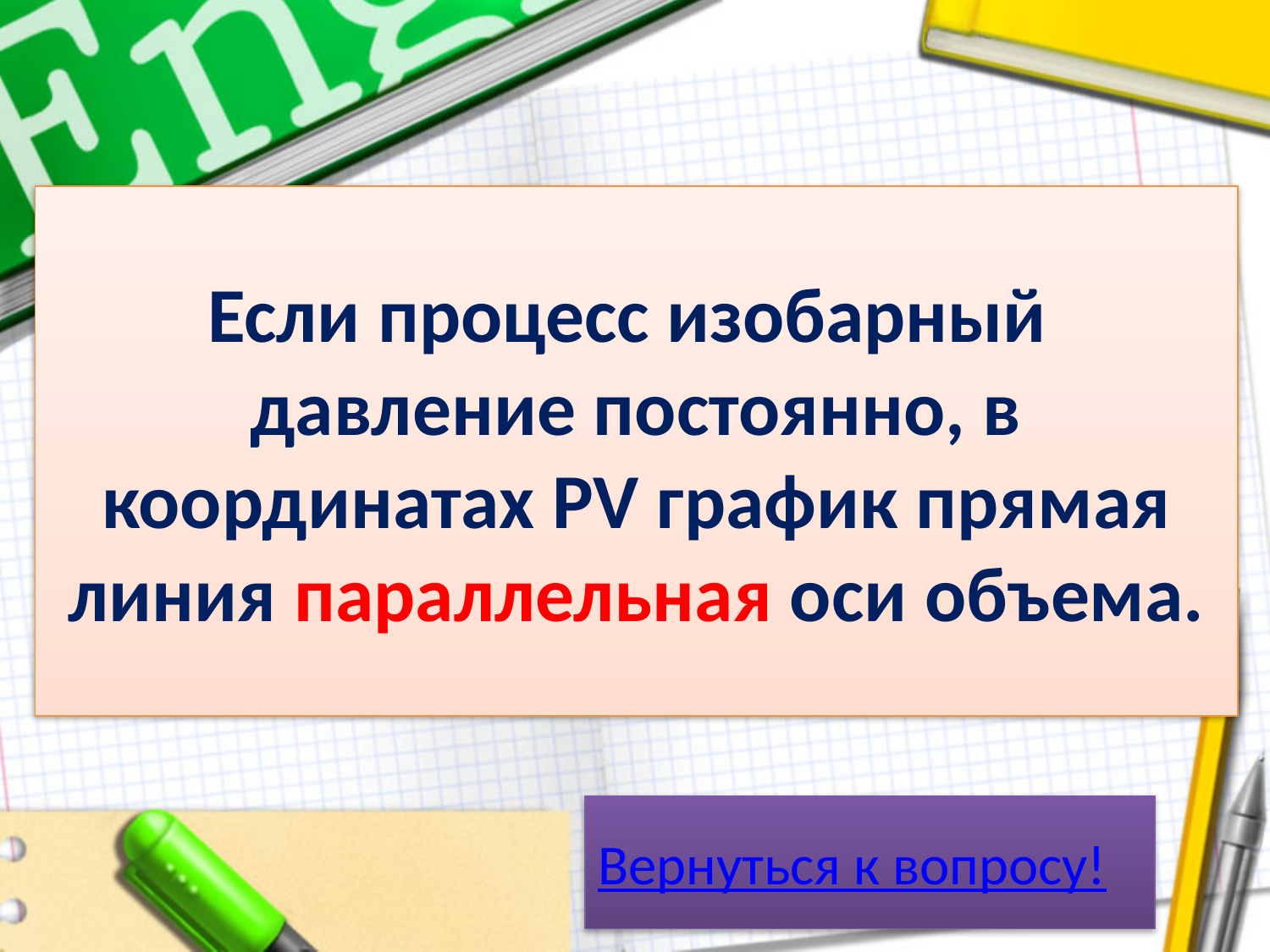

# Если процесс изобарный  давление постоянно, в координатах PV график прямая линия параллельная оси объема.
Вернуться к вопросу!